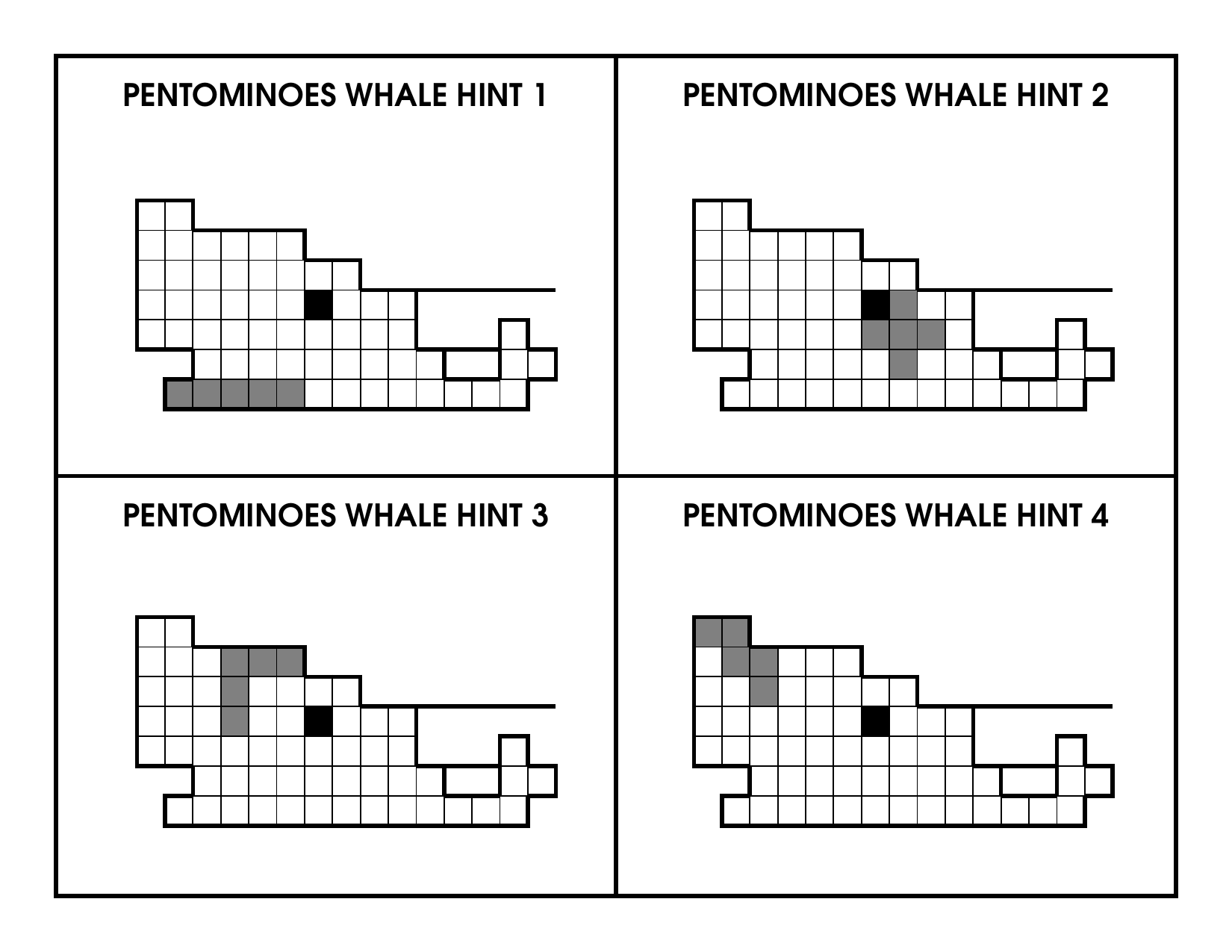

| PENTOMINOES WHALE HINT 1 | PENTOMINOES WHALE HINT 2 |
| --- | --- |
| PENTOMINOES WHALE HINT 3 | PENTOMINOES WHALE HINT 4 |
|  |  |  |  |  |  |  |  |  |  |  |  |  |  |  |
| --- | --- | --- | --- | --- | --- | --- | --- | --- | --- | --- | --- | --- | --- | --- |
|  |  |  |  |  |  |  |  |  |  |  |  |  |  |  |
|  |  |  |  |  |  |  |  |  |  |  |  |  |  |  |
|  |  |  |  |  |  |  |  |  |  |  |  |  |  |  |
|  |  |  |  |  |  |  |  |  |  |  |  |  |  |  |
|  |  |  |  |  |  |  |  |  |  |  |  |  |  |  |
|  |  |  |  |  |  |  |  |  |  |  |  |  |  |  |
|  |  |  |  |  |  |  |  |  |  |  |  |  |  |  |
| --- | --- | --- | --- | --- | --- | --- | --- | --- | --- | --- | --- | --- | --- | --- |
|  |  |  |  |  |  |  |  |  |  |  |  |  |  |  |
|  |  |  |  |  |  |  |  |  |  |  |  |  |  |  |
|  |  |  |  |  |  |  |  |  |  |  |  |  |  |  |
|  |  |  |  |  |  |  |  |  |  |  |  |  |  |  |
|  |  |  |  |  |  |  |  |  |  |  |  |  |  |  |
|  |  |  |  |  |  |  |  |  |  |  |  |  |  |  |
|  |  |  |  |  |  |  |  |  |  |  |  |  |  |  |
| --- | --- | --- | --- | --- | --- | --- | --- | --- | --- | --- | --- | --- | --- | --- |
|  |  |  |  |  |  |  |  |  |  |  |  |  |  |  |
|  |  |  |  |  |  |  |  |  |  |  |  |  |  |  |
|  |  |  |  |  |  |  |  |  |  |  |  |  |  |  |
|  |  |  |  |  |  |  |  |  |  |  |  |  |  |  |
|  |  |  |  |  |  |  |  |  |  |  |  |  |  |  |
|  |  |  |  |  |  |  |  |  |  |  |  |  |  |  |
|  |  |  |  |  |  |  |  |  |  |  |  |  |  |  |
| --- | --- | --- | --- | --- | --- | --- | --- | --- | --- | --- | --- | --- | --- | --- |
|  |  |  |  |  |  |  |  |  |  |  |  |  |  |  |
|  |  |  |  |  |  |  |  |  |  |  |  |  |  |  |
|  |  |  |  |  |  |  |  |  |  |  |  |  |  |  |
|  |  |  |  |  |  |  |  |  |  |  |  |  |  |  |
|  |  |  |  |  |  |  |  |  |  |  |  |  |  |  |
|  |  |  |  |  |  |  |  |  |  |  |  |  |  |  |